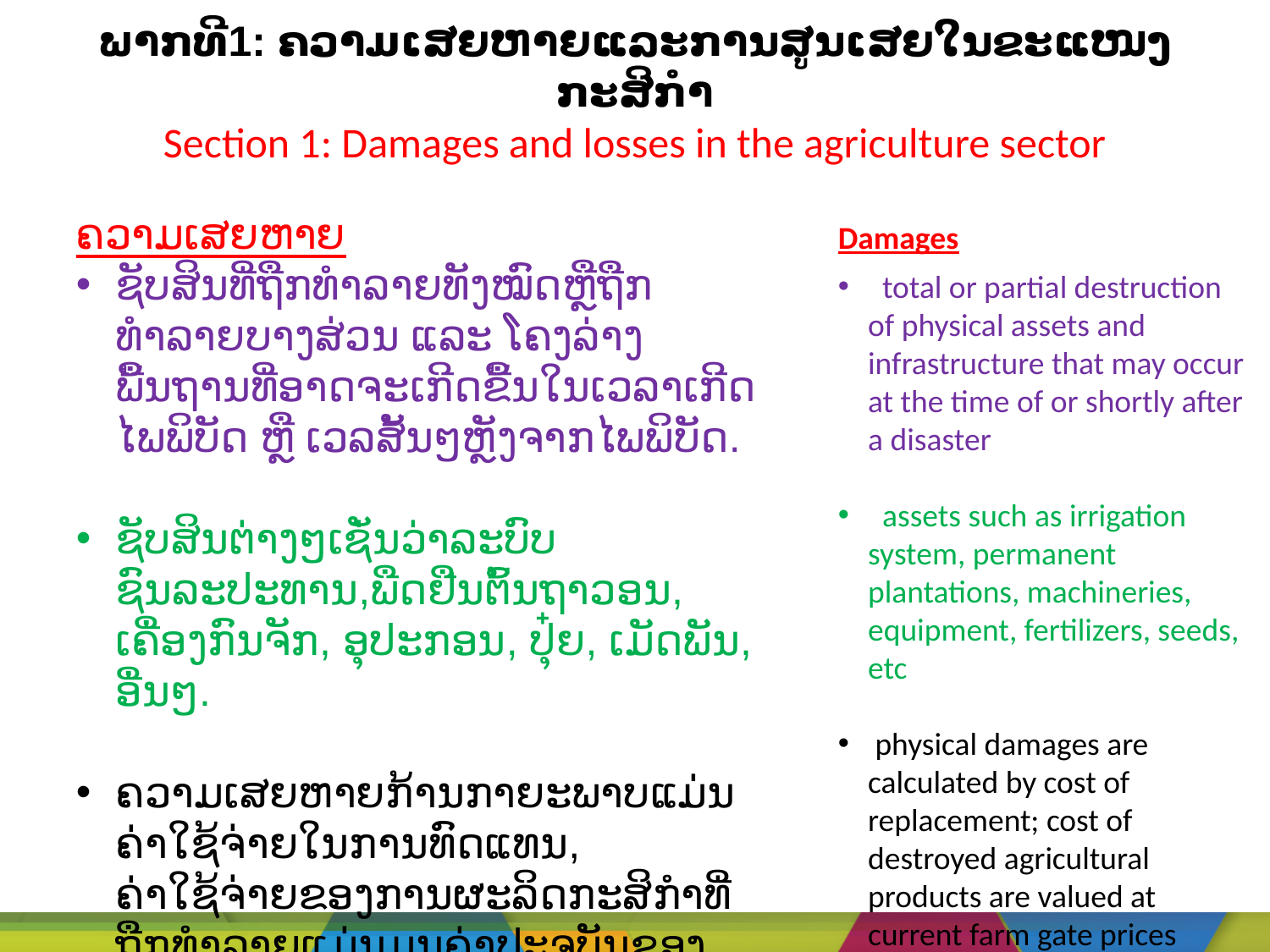

# ພາກທີ1: ຄວາມເສຍຫາຍແລະການສູນເສຍໃນຂະແໜງກະສິກຳ Section 1: Damages and losses in the agriculture sector
ຄວາມເສຍຫາຍ
ຊັບສິນທີ່ຖືກທຳລາຍທັງໝົດຫຼືຖືກທຳລາຍບາງສ່ວນ ແລະ ໂຄງລ່າງພື້ນຖານທີ່ອາດຈະເກີດຂື້ນໃນເວລາເກີດໄພພິບັດ ຫຼື ເວລສັ້ນໆຫຼັງຈາກໄພພິບັດ.

ຊັບສິນຕ່າງໆເຊັ່ນວ່າລະບົບຊົນລະປະທານ,ພືດຢືນຕົ້ນຖາວອນ, ເຄື່ອງກົນຈັກ, ອຸປະກອນ, ປຸ໋ຍ, ເມັດພັນ, ອື່ນໆ.

ຄວາມເສຍຫາຍກ້ານກາຍະພາບແມ່ນຄ່າໃຊ້ຈ່າຍໃນການທົດແທນ, ຄ່າໃຊ້ຈ່າຍຂອງການຜະລິດກະສິກຳທີ່ຖືກທຳລາຍແມ່ນມູນຄ່າປະຈຸບັນຂອງລາຄາໜ້າສວນ
Damages

  total or partial destruction of physical assets and infrastructure that may occur at the time of or shortly after a disaster

  assets such as irrigation system, permanent plantations, machineries, equipment, fertilizers, seeds, etc

 physical damages are calculated by cost of replacement; cost of destroyed agricultural products are valued at current farm gate prices